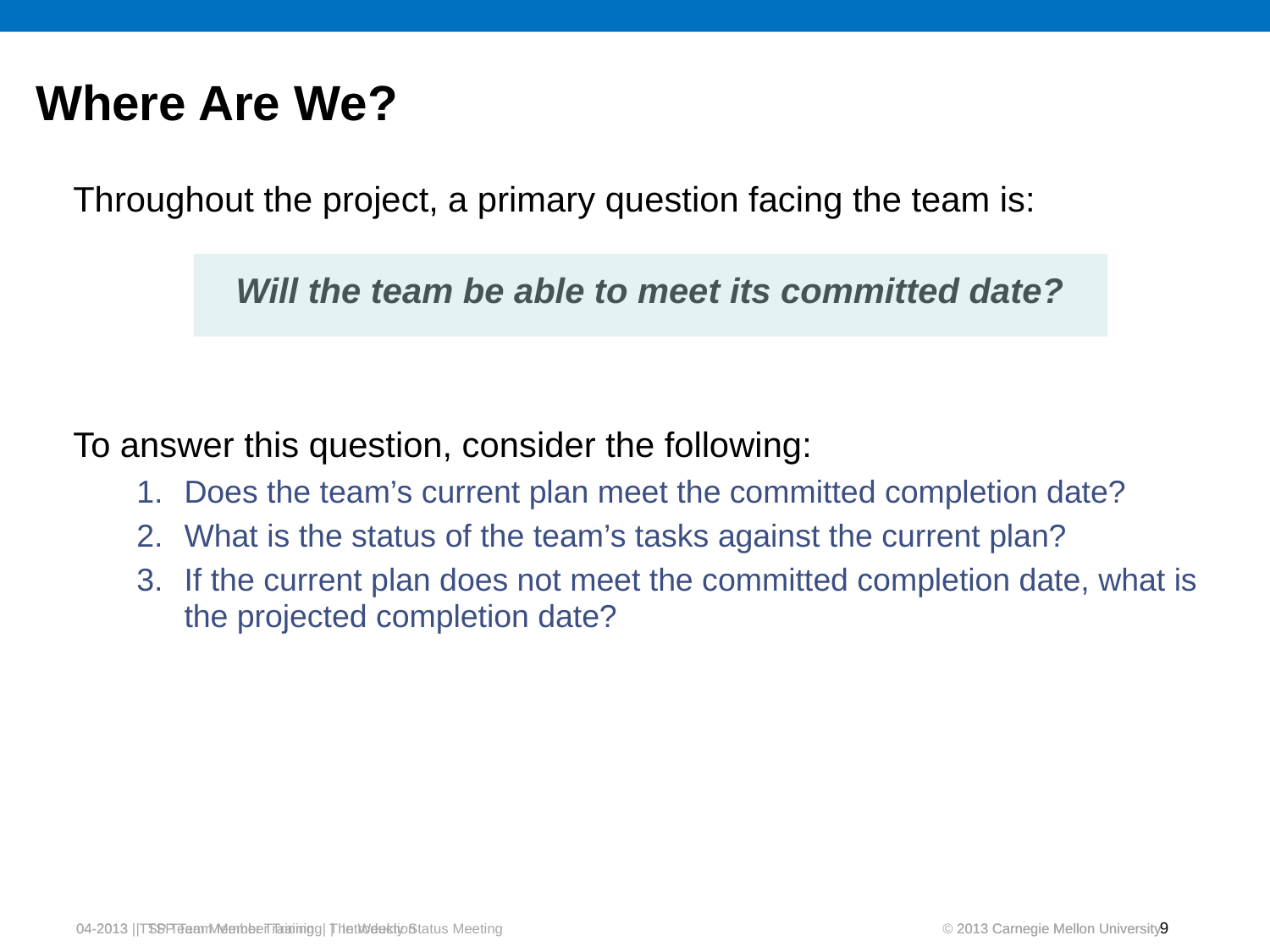

# Where Are We?
Throughout the project, a primary question facing the team is:
 Will the team be able to meet its committed date?

To answer this question, consider the following:
Does the team’s current plan meet the committed completion date?
What is the status of the team’s tasks against the current plan?
If the current plan does not meet the committed completion date, what is the projected completion date?